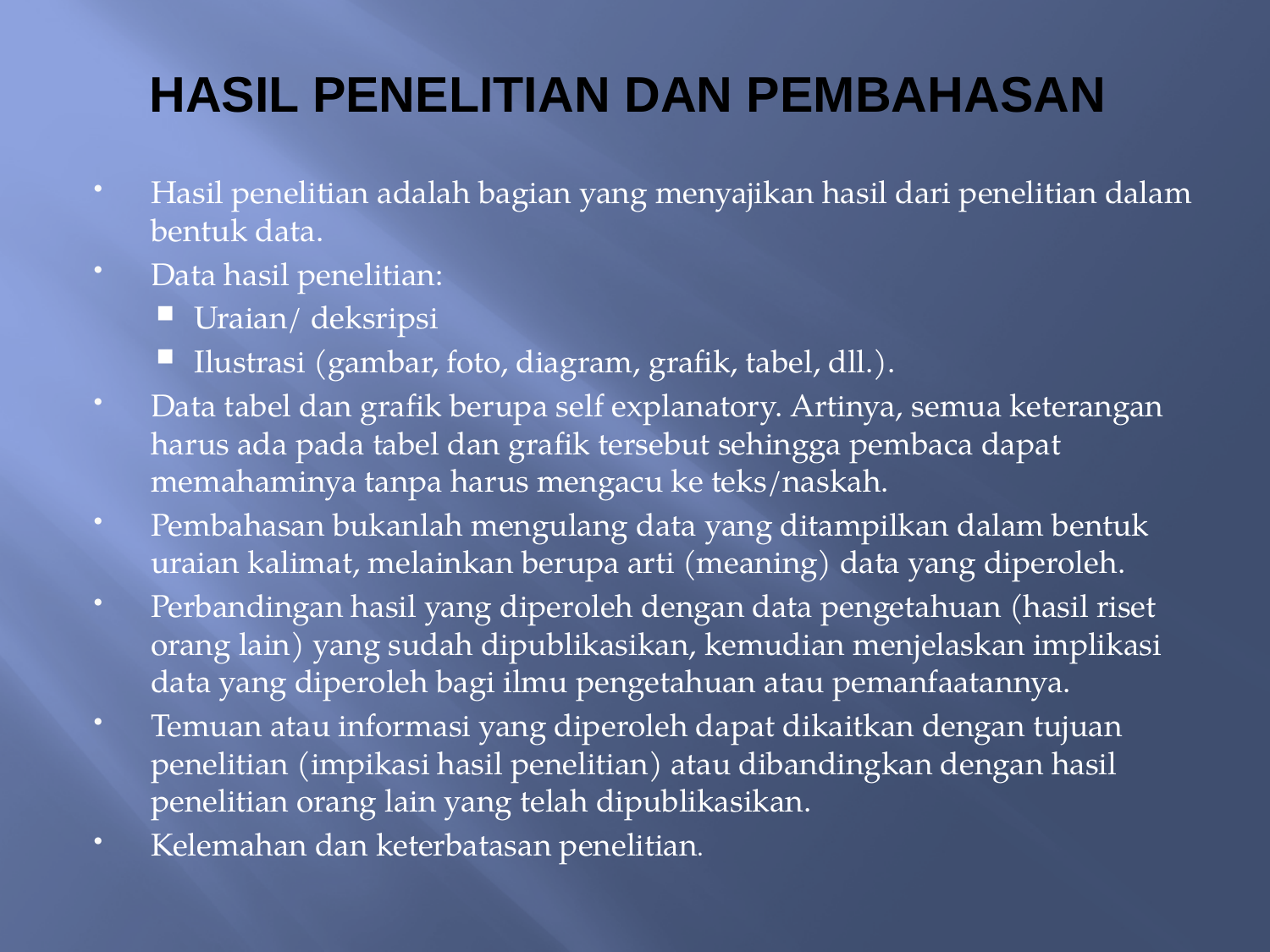

# HASIL PENELITIAN DAN PEMBAHASAN
Hasil penelitian adalah bagian yang menyajikan hasil dari penelitian dalam bentuk data.
Data hasil penelitian:
Uraian/ deksripsi
Ilustrasi (gambar, foto, diagram, grafik, tabel, dll.).
Data tabel dan grafik berupa self explanatory. Artinya, semua keterangan harus ada pada tabel dan grafik tersebut sehingga pembaca dapat memahaminya tanpa harus mengacu ke teks/naskah.
Pembahasan bukanlah mengulang data yang ditampilkan dalam bentuk uraian kalimat, melainkan berupa arti (meaning) data yang diperoleh.
Perbandingan hasil yang diperoleh dengan data pengetahuan (hasil riset orang lain) yang sudah dipublikasikan, kemudian menjelaskan implikasi data yang diperoleh bagi ilmu pengetahuan atau pemanfaatannya.
Temuan atau informasi yang diperoleh dapat dikaitkan dengan tujuan penelitian (impikasi hasil penelitian) atau dibandingkan dengan hasil penelitian orang lain yang telah dipublikasikan.
Kelemahan dan keterbatasan penelitian.